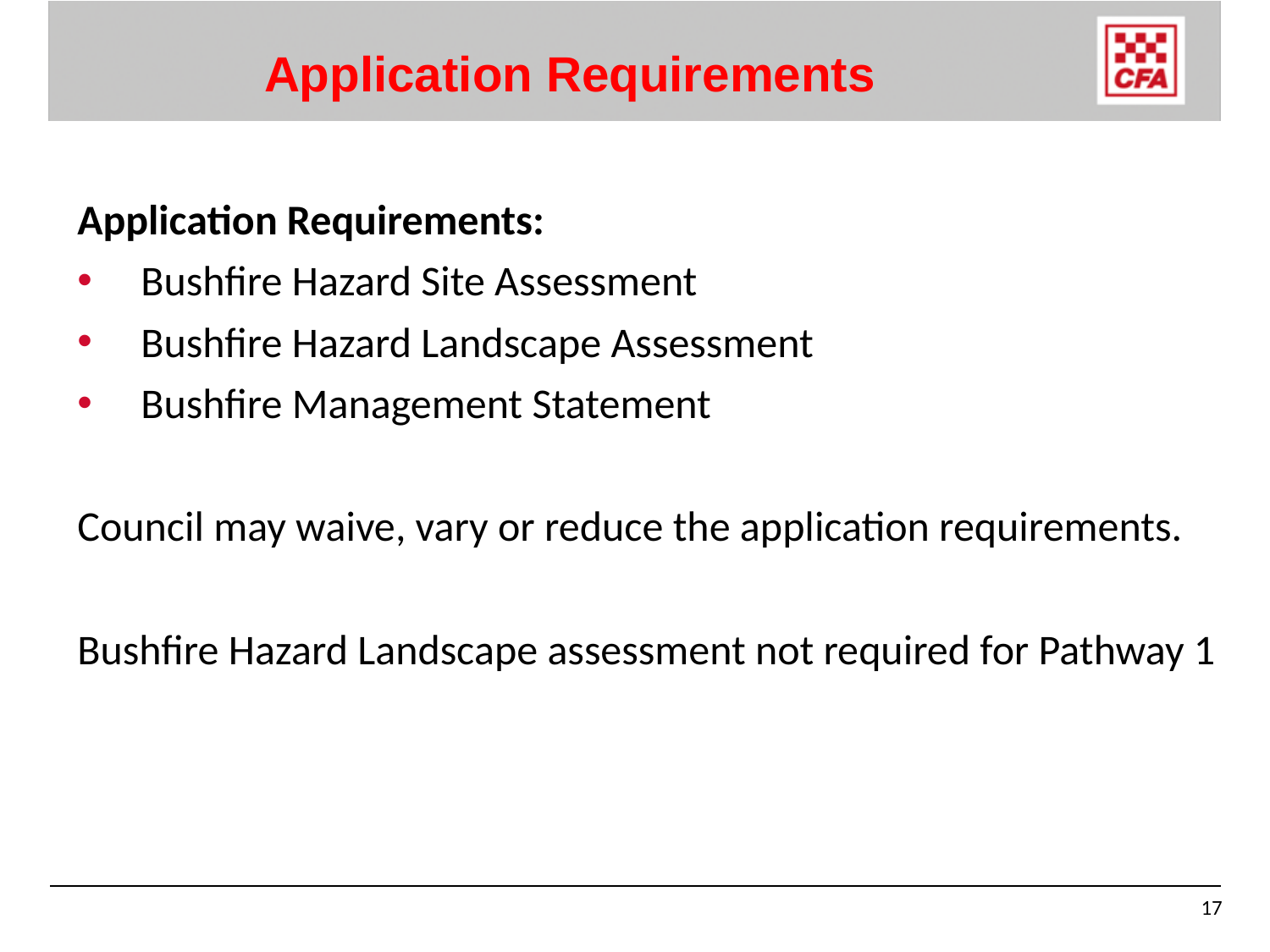

# Application Requirements
Application Requirements:
Bushfire Hazard Site Assessment
Bushfire Hazard Landscape Assessment
Bushfire Management Statement

Council may waive, vary or reduce the application requirements.

Bushfire Hazard Landscape assessment not required for Pathway 1